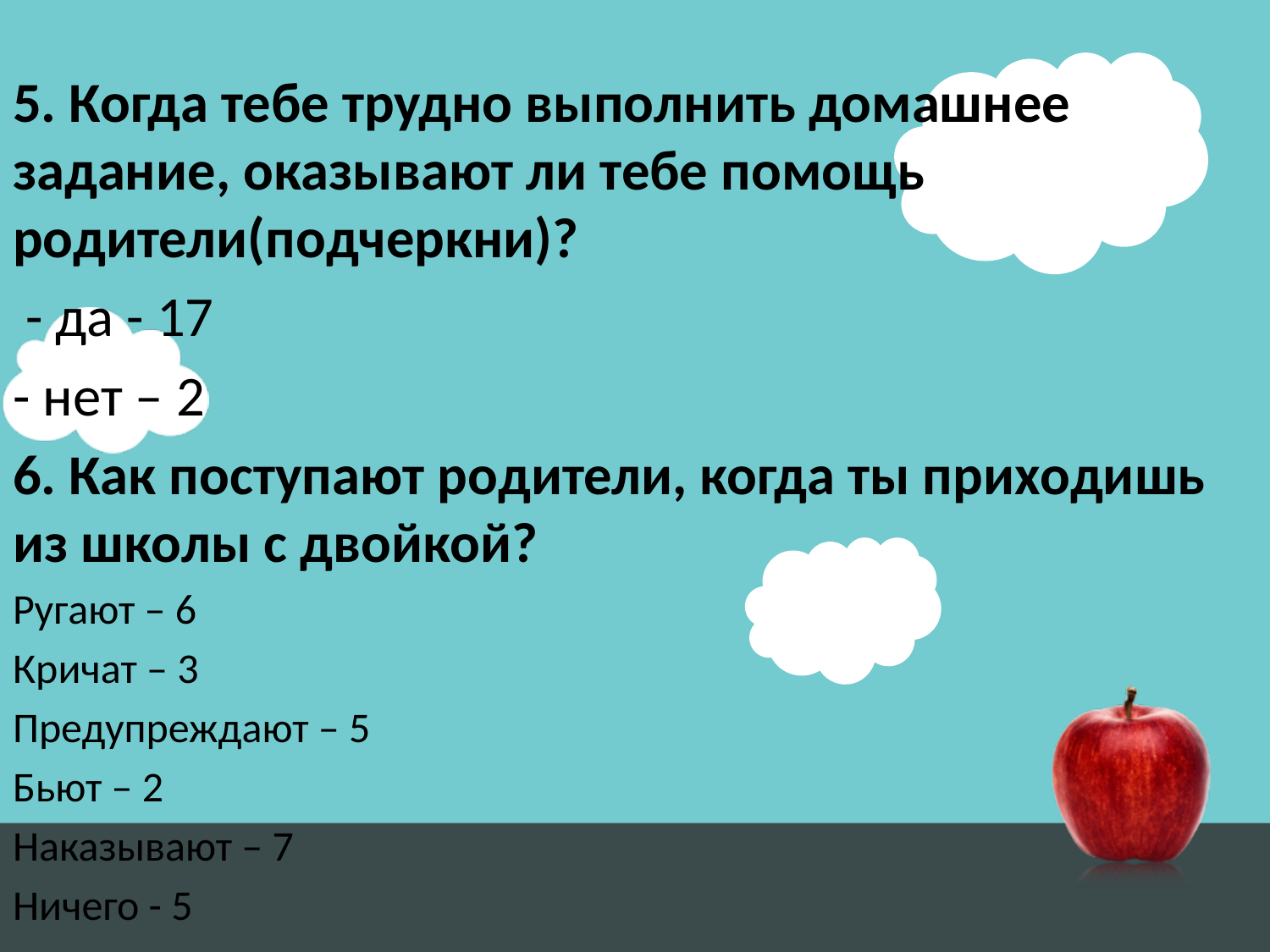

5. Когда тебе трудно выполнить домашнее задание, оказывают ли тебе помощь родители(подчеркни)?
 - да - 17
- нет – 2
6. Как поступают родители, когда ты приходишь из школы с двойкой?
Ругают – 6
Кричат – 3
Предупреждают – 5
Бьют – 2
Наказывают – 7
Ничего - 5